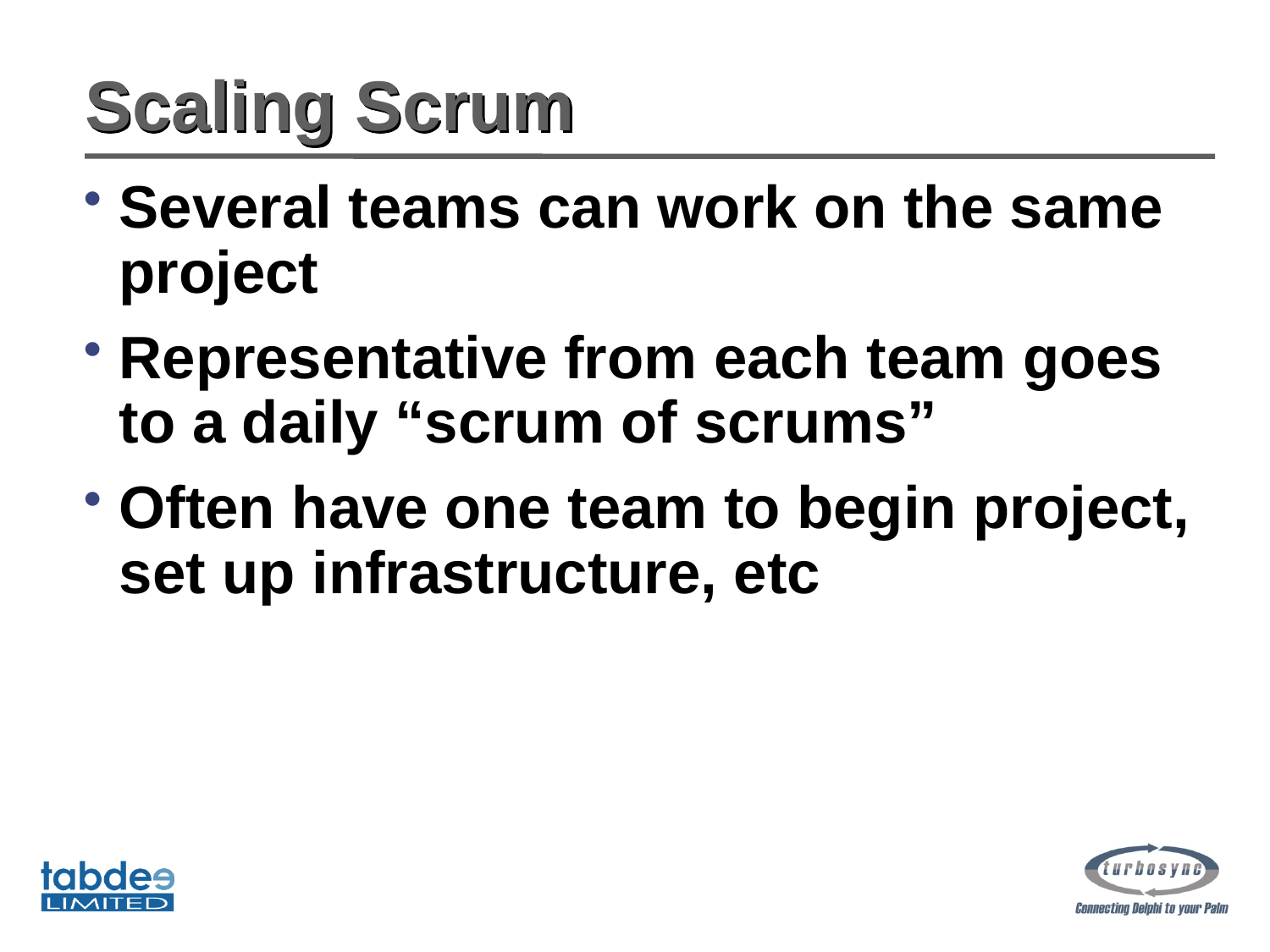

# Scaling Scrum
Several teams can work on the same project
Representative from each team goes to a daily “scrum of scrums”
Often have one team to begin project, set up infrastructure, etc